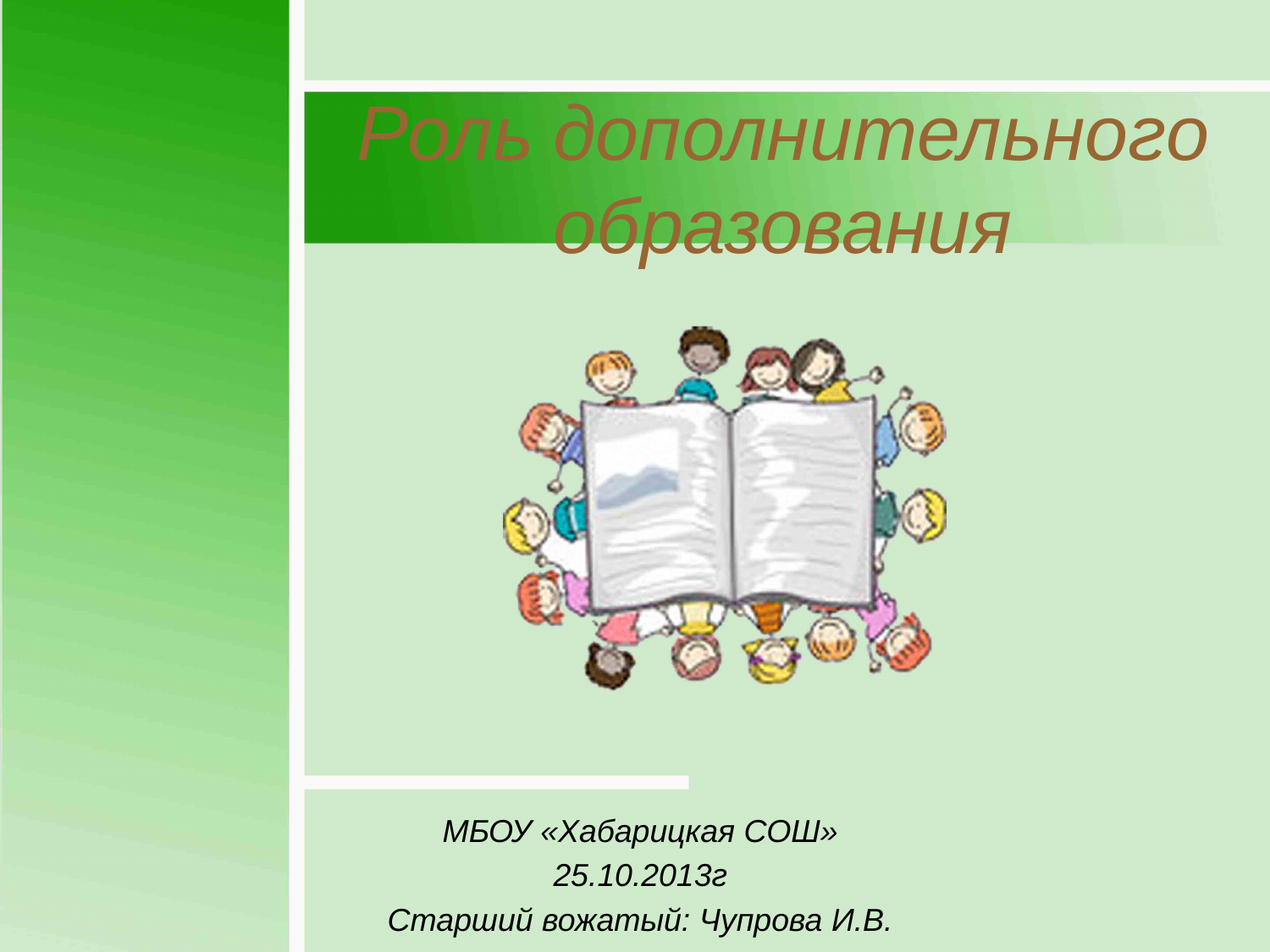

# Роль дополнительного образования
МБОУ «Хабарицкая СОШ»
25.10.2013г
Старший вожатый: Чупрова И.В.